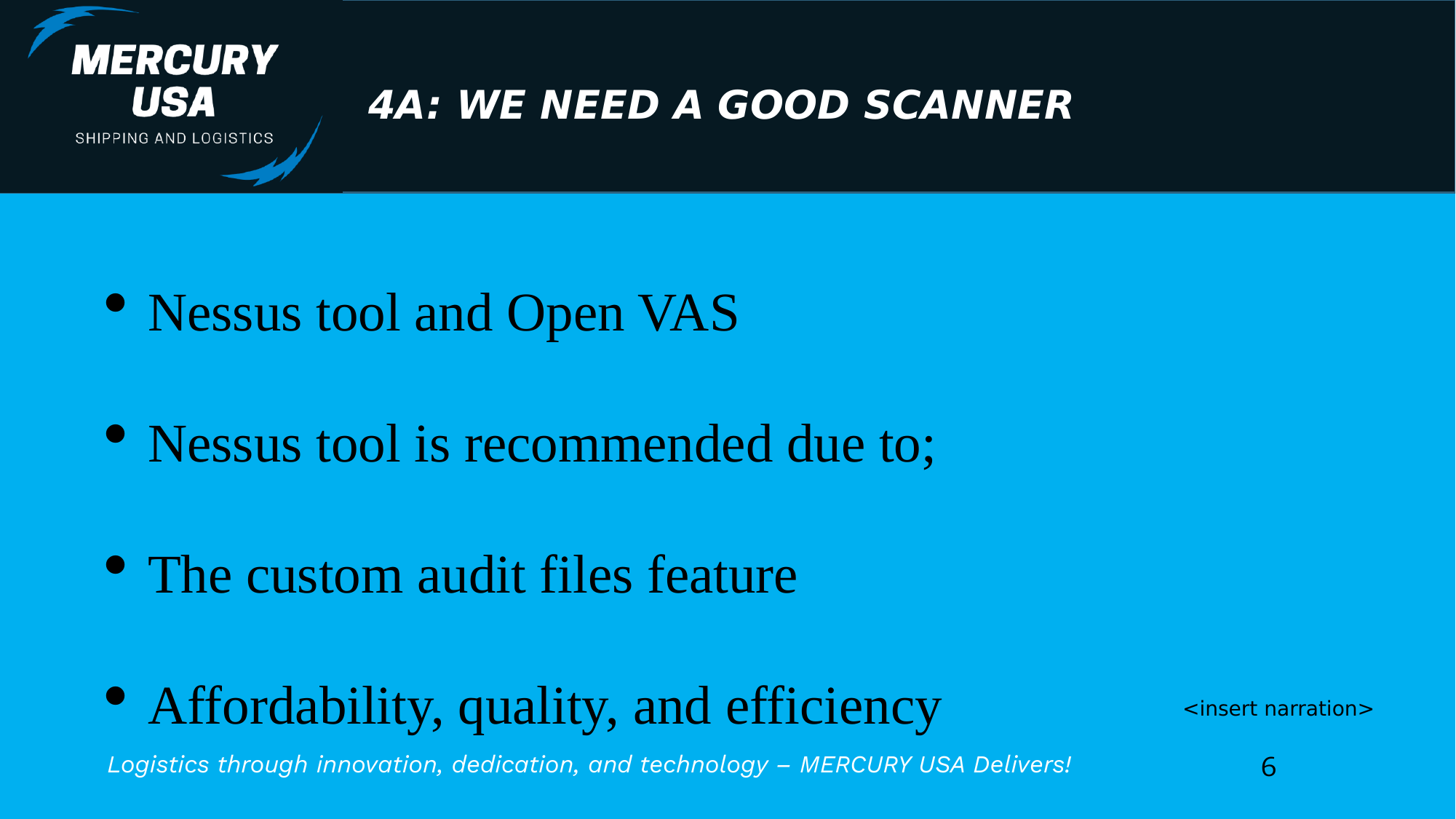

4A: WE NEED A GOOD SCANNER

Nessus tool and Open VAS
Nessus tool is recommended due to;
The custom audit files feature
Affordability, quality, and efficiency
<insert narration>
Logistics through innovation, dedication, and technology – MERCURY USA Delivers!
6